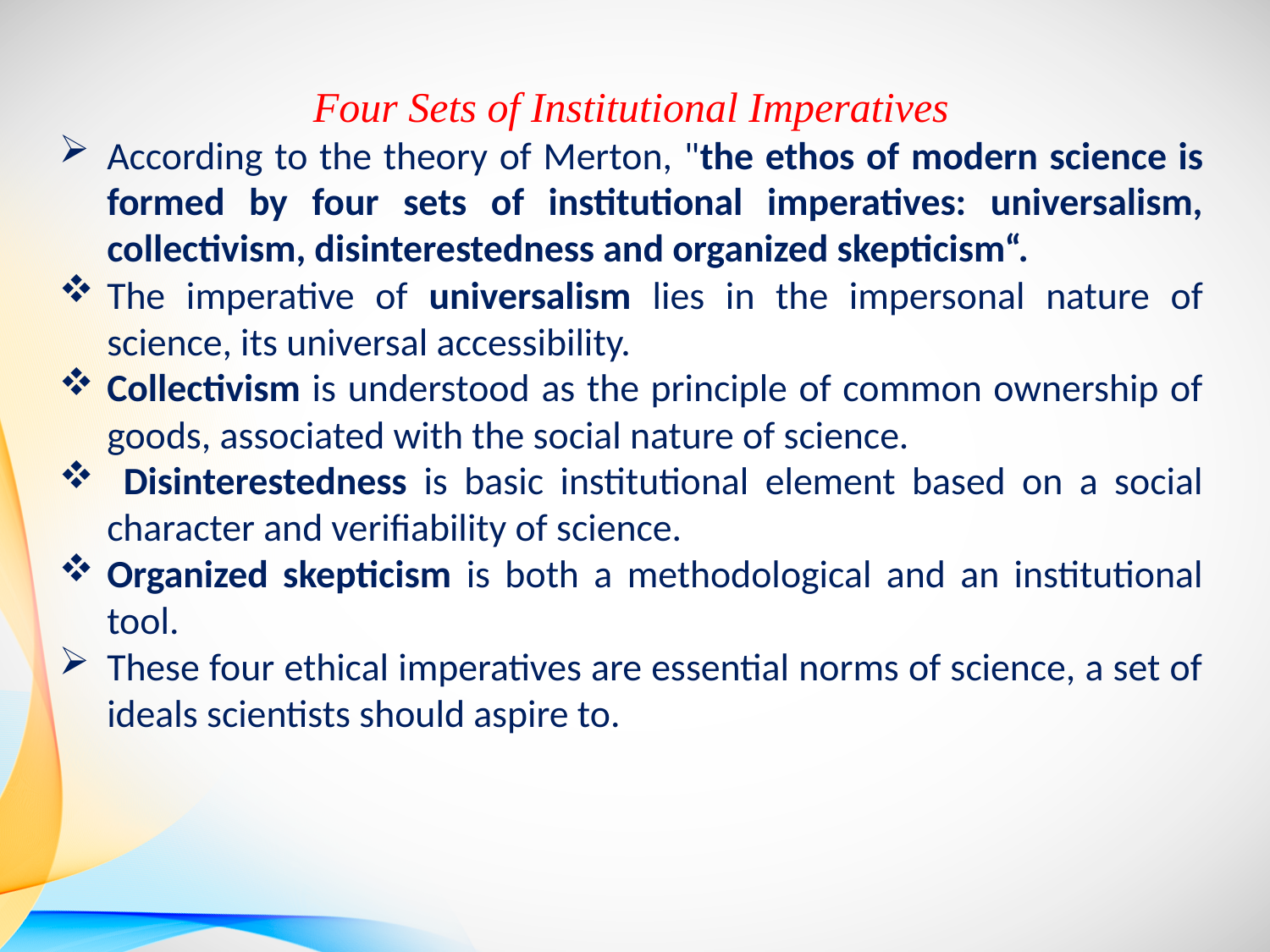

Four Sets of Institutional Imperatives
According to the theory of Merton, "the ethos of modern science is formed by four sets of institutional imperatives: universalism, collectivism, disinterestedness and organized skepticism“.
The imperative of universalism lies in the impersonal nature of science, its universal accessibility.
Collectivism is understood as the principle of common ownership of goods, associated with the social nature of science.
 Disinterestedness is basic institutional element based on a social character and verifiability of science.
Organized skepticism is both a methodological and an institutional tool.
These four ethical imperatives are essential norms of science, a set of ideals scientists should aspire to.